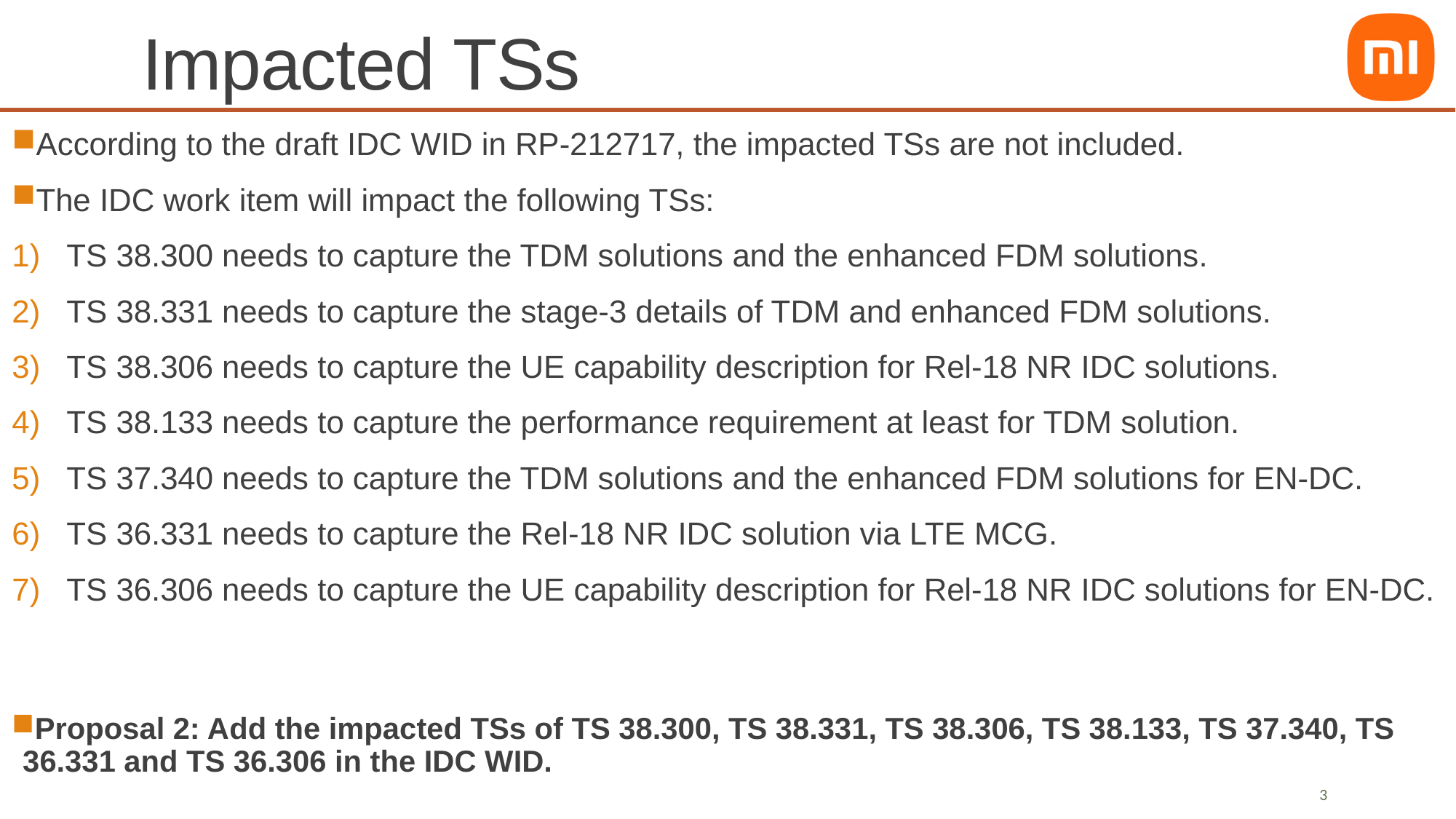

# Impacted TSs
According to the draft IDC WID in RP-212717, the impacted TSs are not included.
The IDC work item will impact the following TSs:
TS 38.300 needs to capture the TDM solutions and the enhanced FDM solutions.
TS 38.331 needs to capture the stage-3 details of TDM and enhanced FDM solutions.
TS 38.306 needs to capture the UE capability description for Rel-18 NR IDC solutions.
TS 38.133 needs to capture the performance requirement at least for TDM solution.
TS 37.340 needs to capture the TDM solutions and the enhanced FDM solutions for EN-DC.
TS 36.331 needs to capture the Rel-18 NR IDC solution via LTE MCG.
TS 36.306 needs to capture the UE capability description for Rel-18 NR IDC solutions for EN-DC.

Proposal 2: Add the impacted TSs of TS 38.300, TS 38.331, TS 38.306, TS 38.133, TS 37.340, TS 36.331 and TS 36.306 in the IDC WID.